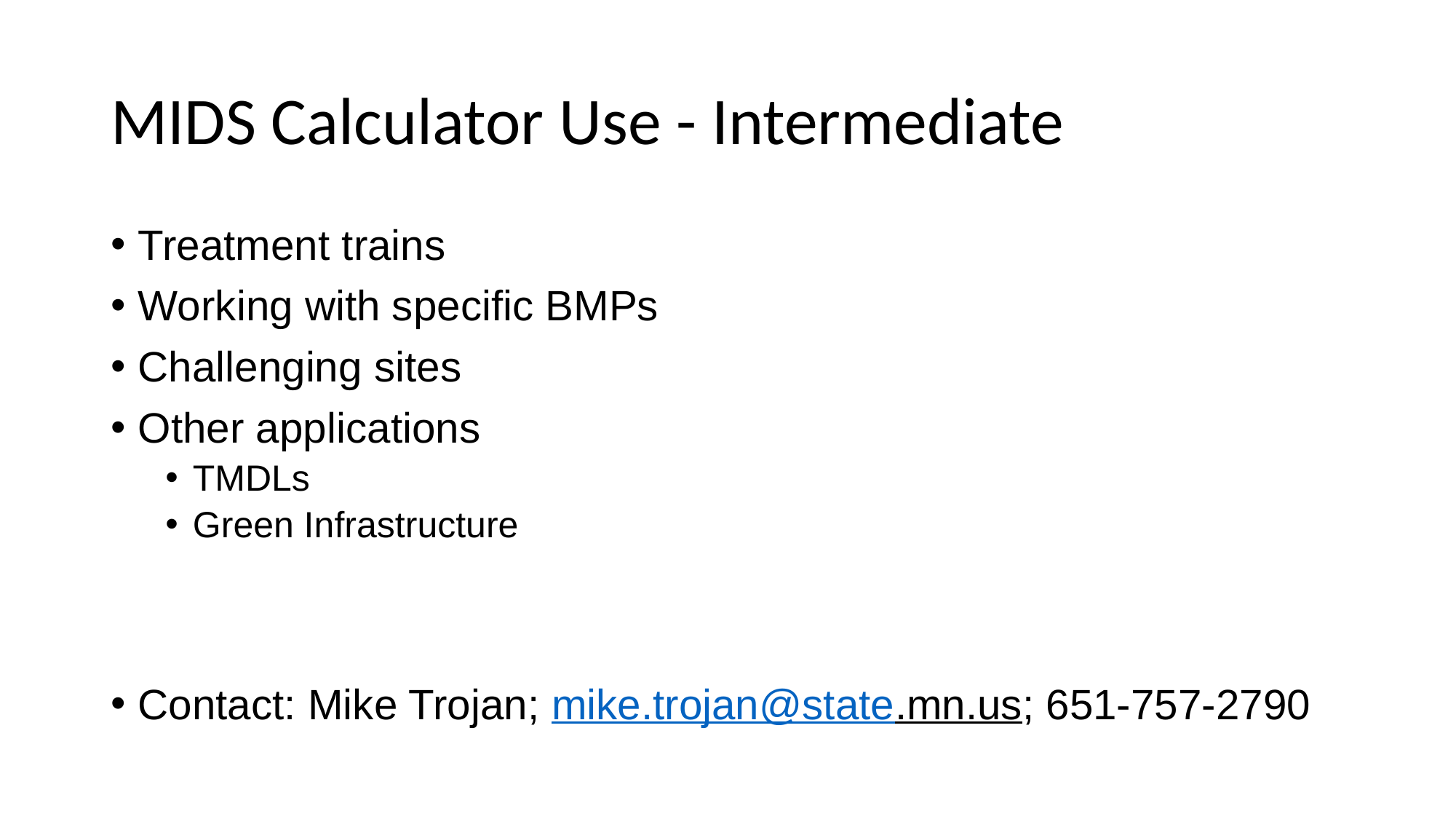

# MIDS Calculator Use - Intermediate
Treatment trains
Working with specific BMPs
Challenging sites
Other applications
TMDLs
Green Infrastructure

Contact: Mike Trojan; mike.trojan@state.mn.us; 651-757-2790